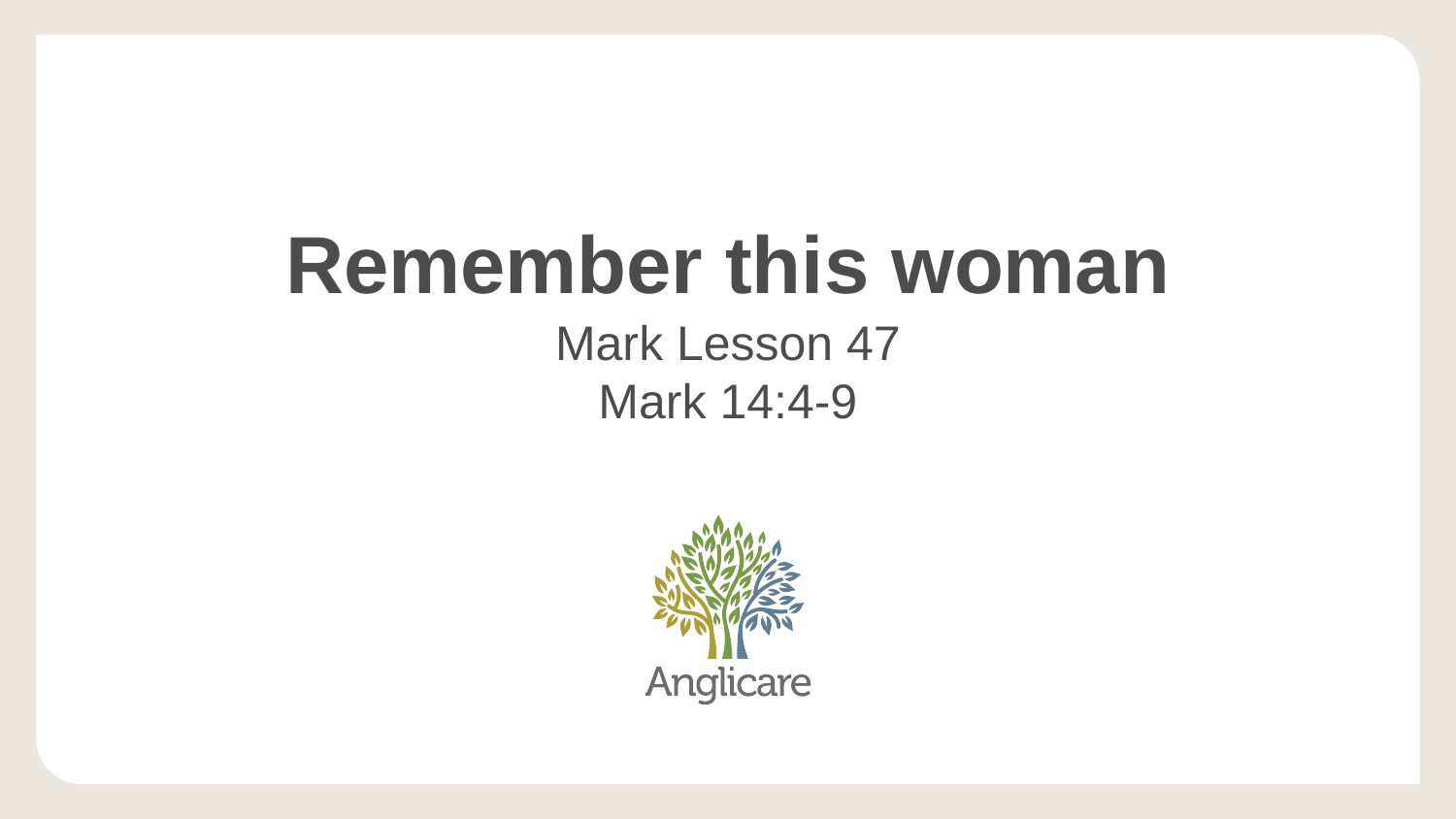

# Remember this woman
Mark Lesson 47
Mark 14:4-9